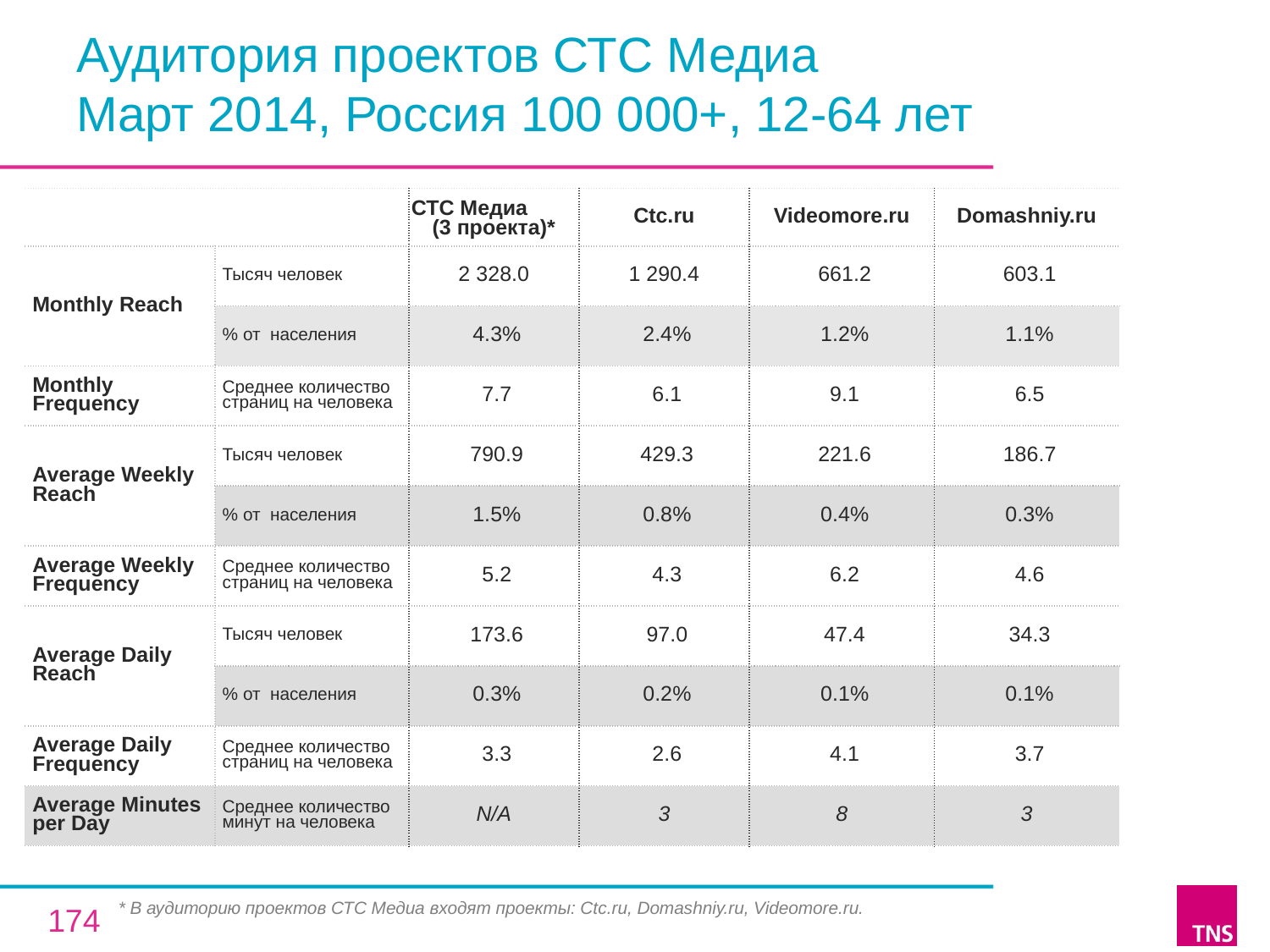

# Аудитория проектов СТС Медиа Март 2014, Россия 100 000+, 12-64 лет
|  |  | СТС Медиа (3 проекта)\* | Ctc.ru | Videomore.ru | Domashniy.ru |
| --- | --- | --- | --- | --- | --- |
| Monthly Reach | Тысяч человек | 2 328.0 | 1 290.4 | 661.2 | 603.1 |
|  | % от населения | 4.3% | 2.4% | 1.2% | 1.1% |
| Monthly Frequency | Среднее количество страниц на человека | 7.7 | 6.1 | 9.1 | 6.5 |
| Average Weekly Reach | Тысяч человек | 790.9 | 429.3 | 221.6 | 186.7 |
|  | % от населения | 1.5% | 0.8% | 0.4% | 0.3% |
| Average Weekly Frequency | Среднее количество страниц на человека | 5.2 | 4.3 | 6.2 | 4.6 |
| Average Daily Reach | Тысяч человек | 173.6 | 97.0 | 47.4 | 34.3 |
|  | % от населения | 0.3% | 0.2% | 0.1% | 0.1% |
| Average Daily Frequency | Среднее количество страниц на человека | 3.3 | 2.6 | 4.1 | 3.7 |
| Average Minutes per Day | Среднее количество минут на человека | N/A | 3 | 8 | 3 |
* В аудиторию проектов СТС Медиа входят проекты: Ctc.ru, Domashniy.ru, Videomore.ru.
174